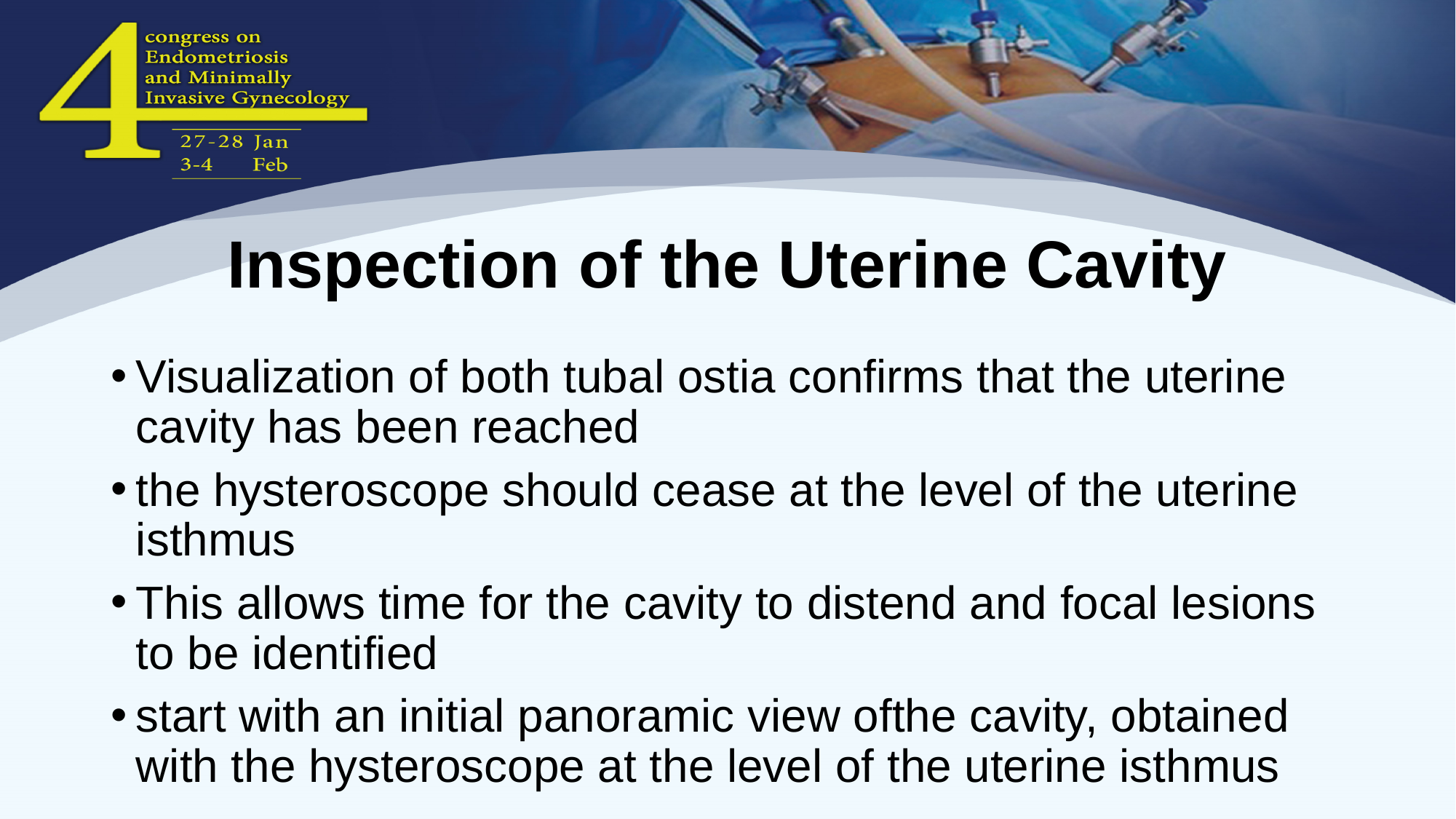

# Inspection of the Uterine Cavity
Visualization of both tubal ostia confirms that the uterine cavity has been reached
the hysteroscope should cease at the level of the uterine isthmus
This allows time for the cavity to distend and focal lesions to be identified
start with an initial panoramic view ofthe cavity, obtained with the hysteroscope at the level of the uterine isthmus